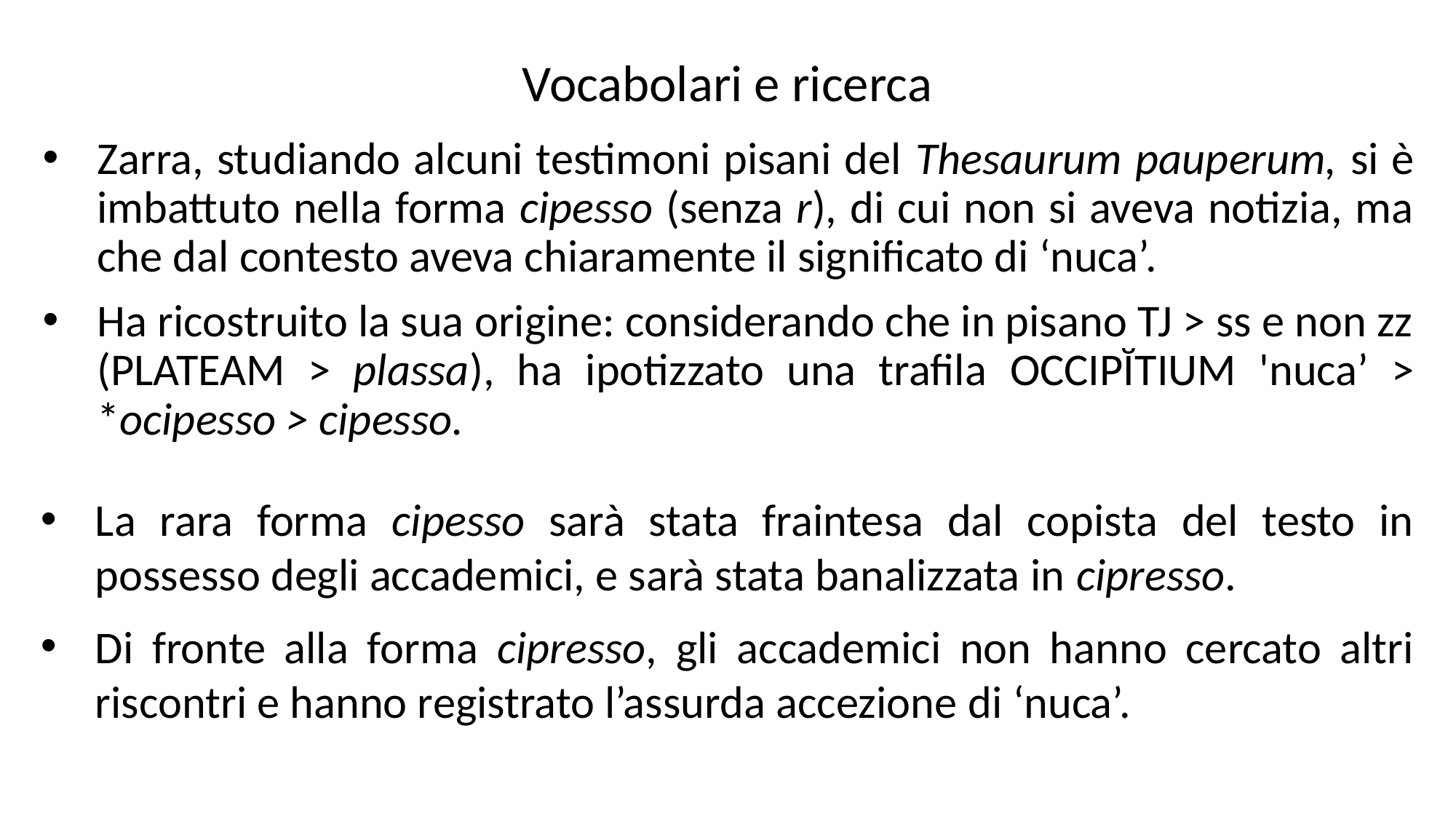

# Vocabolari e ricerca
Zarra, studiando alcuni testimoni pisani del Thesaurum pauperum, si è imbattuto nella forma cipesso (senza r), di cui non si aveva notizia, ma che dal contesto aveva chiaramente il significato di ‘nuca’.
Ha ricostruito la sua origine: considerando che in pisano TJ > ss e non zz (PLATEAM > plassa), ha ipotizzato una trafila occipĭtium 'nuca’ > *ocipesso > cipesso.

La rara forma cipesso sarà stata fraintesa dal copista del testo in possesso degli accademici, e sarà stata banalizzata in cipresso.

Di fronte alla forma cipresso, gli accademici non hanno cercato altri riscontri e hanno registrato l’assurda accezione di ‘nuca’.